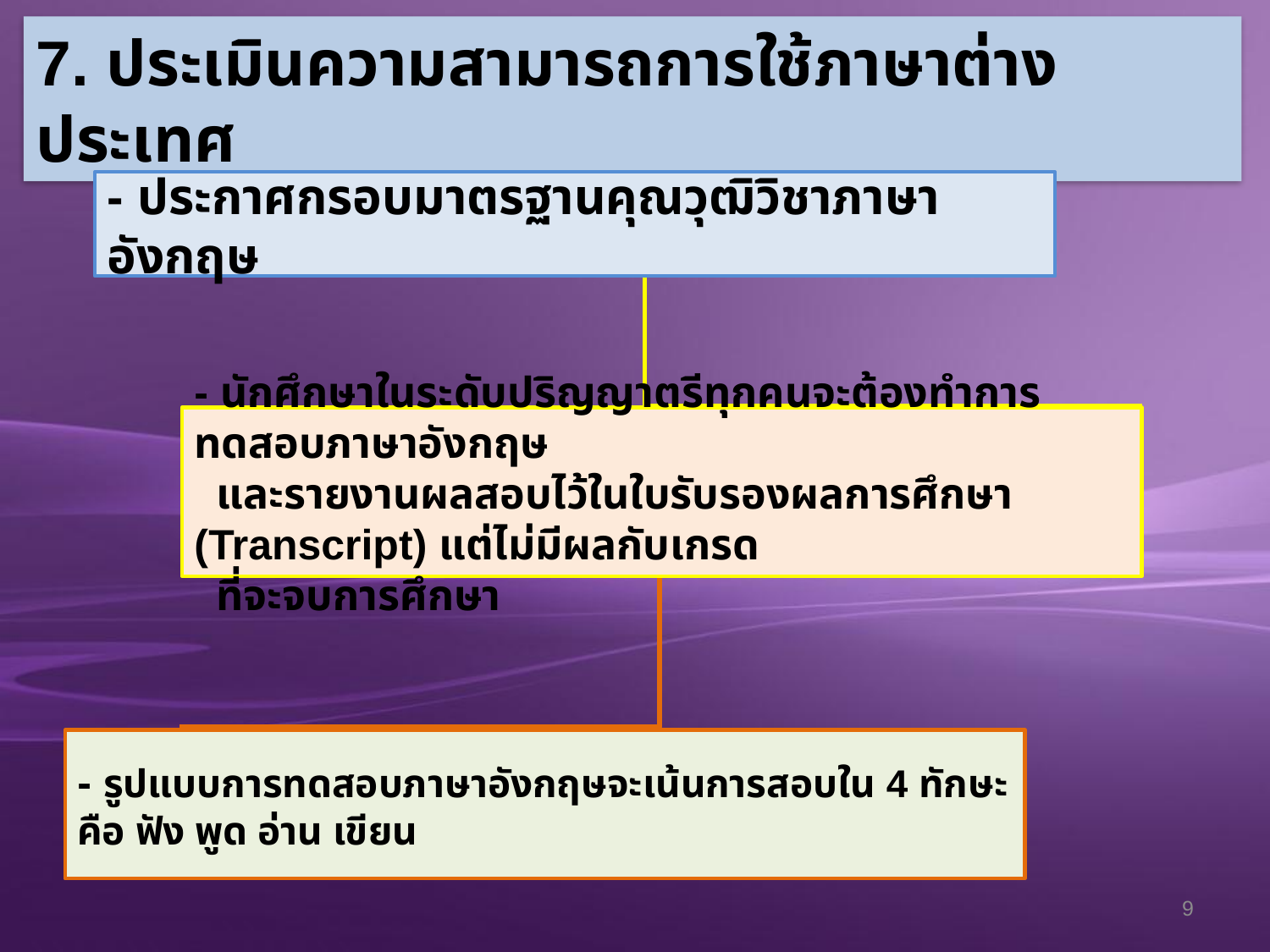

7. ประเมินความสามารถการใช้ภาษาต่างประเทศ
- ประกาศกรอบมาตรฐานคุณวุฒิวิชาภาษาอังกฤษ
- นักศึกษาในระดับปริญญาตรีทุกคนจะต้องทำการทดสอบภาษาอังกฤษ
  และรายงานผลสอบไว้ในใบรับรองผลการศึกษา (Transcript) แต่ไม่มีผลกับเกรด
  ที่จะจบการศึกษา
- รูปแบบการทดสอบภาษาอังกฤษจะเน้นการสอบใน 4 ทักษะ คือ ฟัง พูด อ่าน เขียน
9